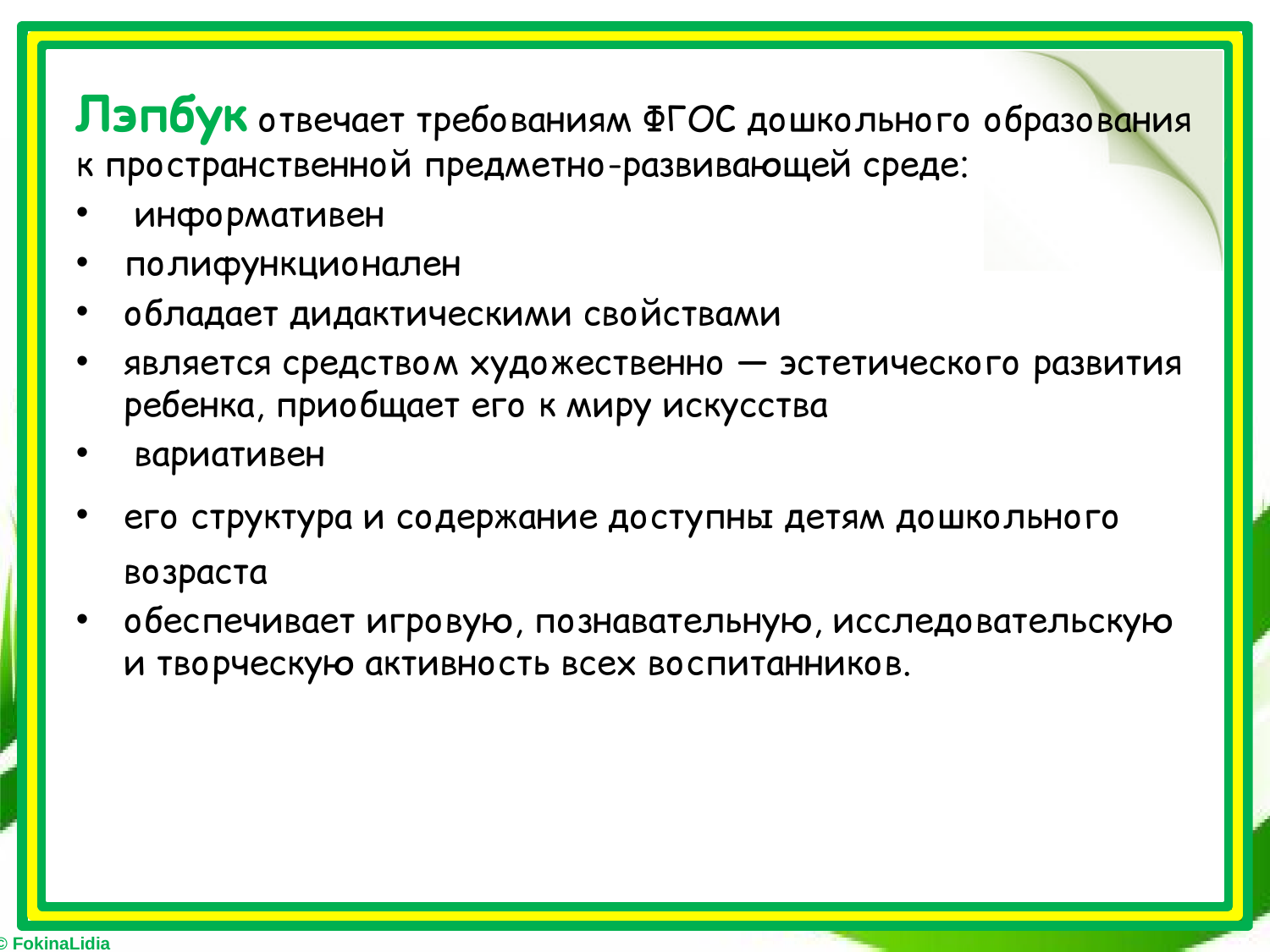

Лэпбук отвечает требованиям ФГОС дошкольного образования к пространственной предметно-развивающей среде:
 информативен
полифункционален
обладает дидактическими свойствами
является средством художественно — эстетического развития ребенка, приобщает его к миру искусства
 вариативен
его структура и содержание доступны детям дошкольного возраста
обеспечивает игровую, познавательную, исследовательскую и творческую активность всех воспитанников.